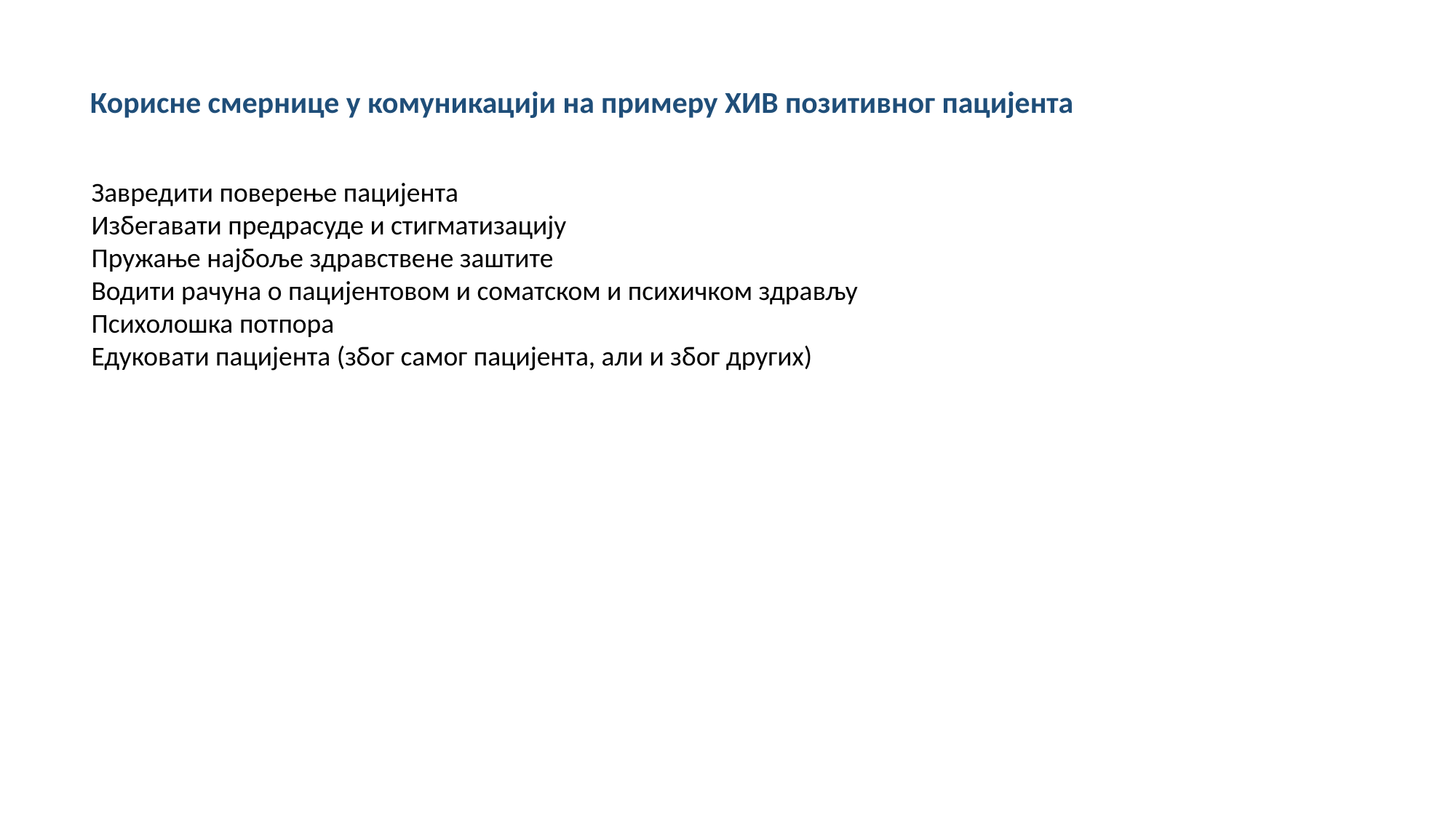

Корисне смернице у комуникацији на примеру ХИВ позитивног пацијента
Завредити поверење пацијента
Избегавати предрасуде и стигматизацију
Пружање најбоље здравствене заштите
Водити рачуна о пацијентовом и соматском и психичком здрављу
Психолошка потпора
Едуковати пацијента (због самог пацијента, али и због других)